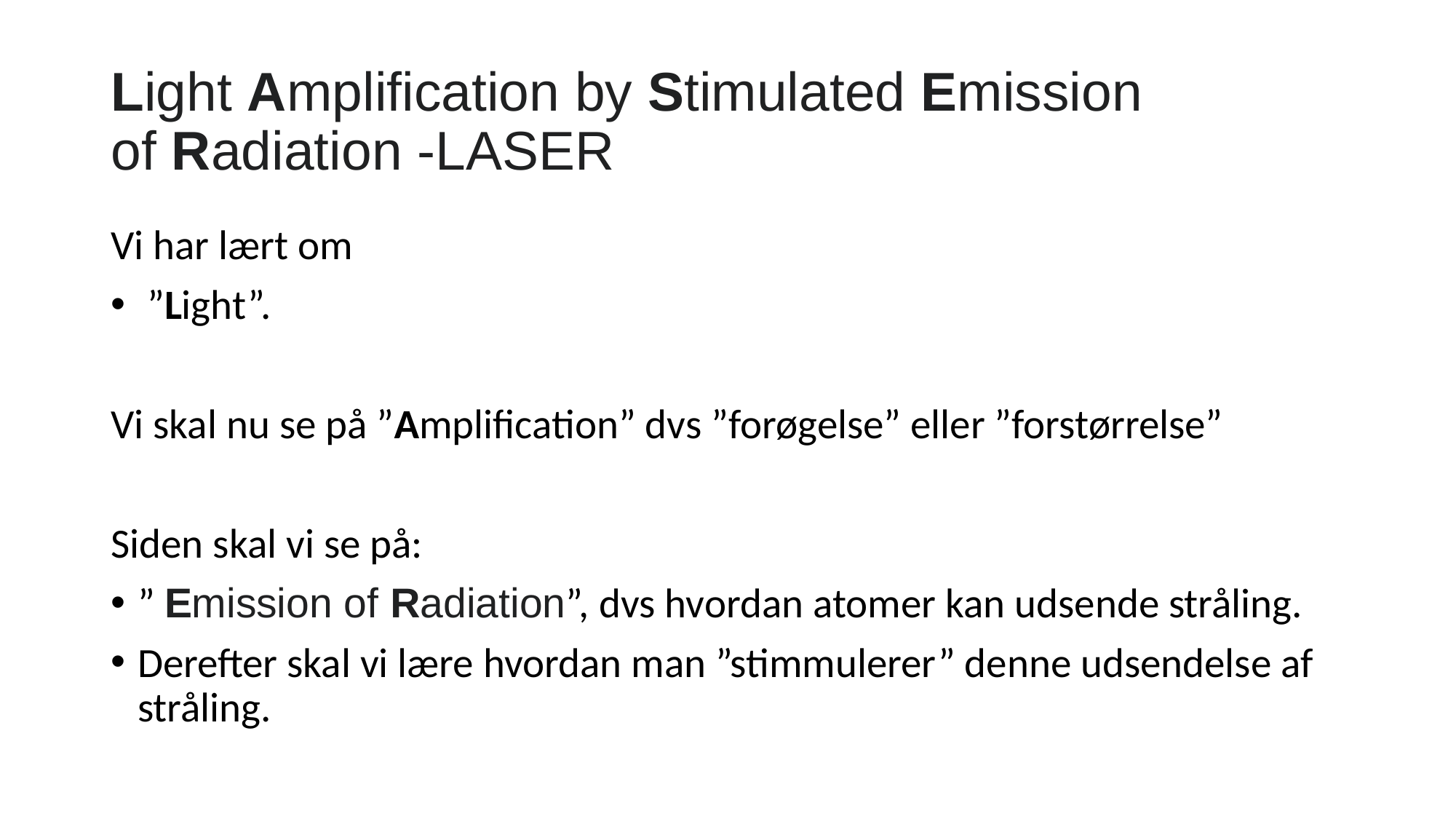

# Light Amplification by Stimulated Emission of Radiation -LASER
Vi har lært om
 ”Light”.

Vi skal nu se på ”Amplification” dvs ”forøgelse” eller ”forstørrelse”

Siden skal vi se på:
” Emission of Radiation”, dvs hvordan atomer kan udsende stråling.
Derefter skal vi lære hvordan man ”stimmulerer” denne udsendelse af stråling.